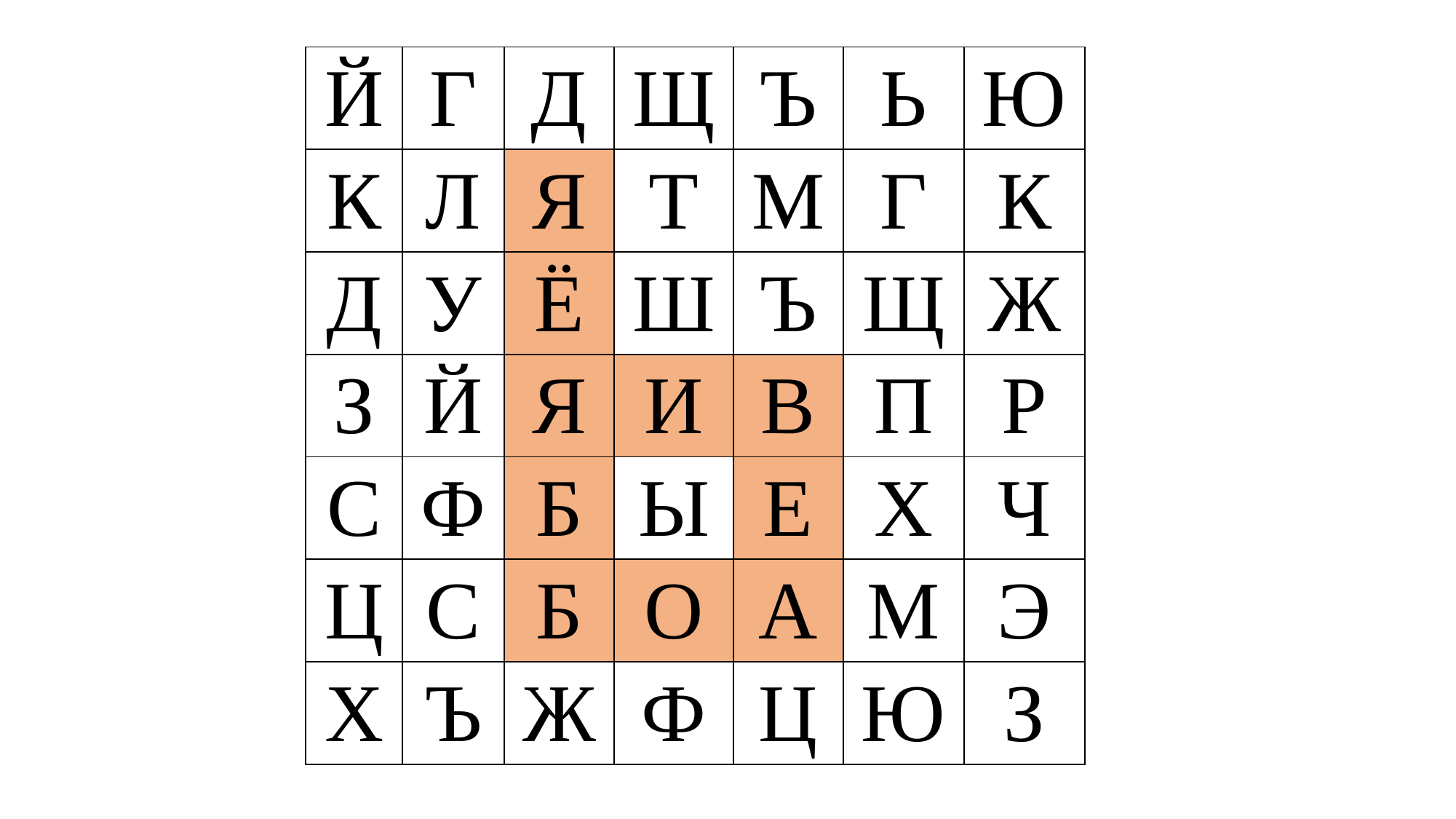

| Й | Г | Д | Щ | Ъ | Ь | Ю |
| --- | --- | --- | --- | --- | --- | --- |
| К | Л | Я | Т | М | Г | К |
| Д | У | Ё | Ш | Ъ | Щ | Ж |
| З | Й | Я | И | В | П | Р |
| С | Ф | Б | Ы | Е | Х | Ч |
| Ц | С | Б | О | А | М | Э |
| Х | Ъ | Ж | Ф | Ц | Ю | З |